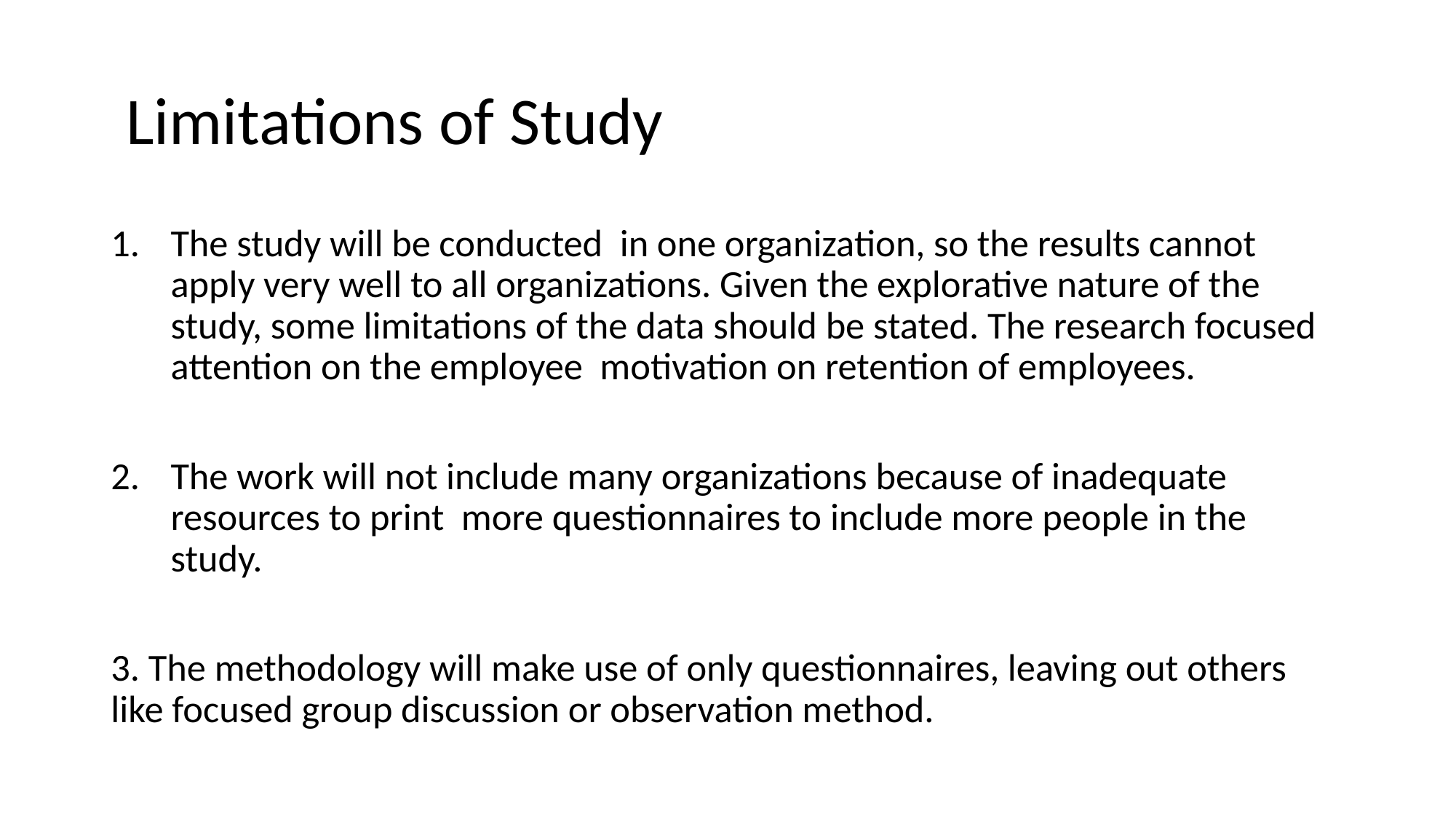

# Limitations of Study
The study will be conducted  in one organization, so the results cannot apply very well to all organizations. Given the explorative nature of the study, some limitations of the data should be stated. The research focused attention on the employee  motivation on retention of employees.

The work will not include many organizations because of inadequate resources to print  more questionnaires to include more people in the study.

3. The methodology will make use of only questionnaires, leaving out others like focused group discussion or observation method.